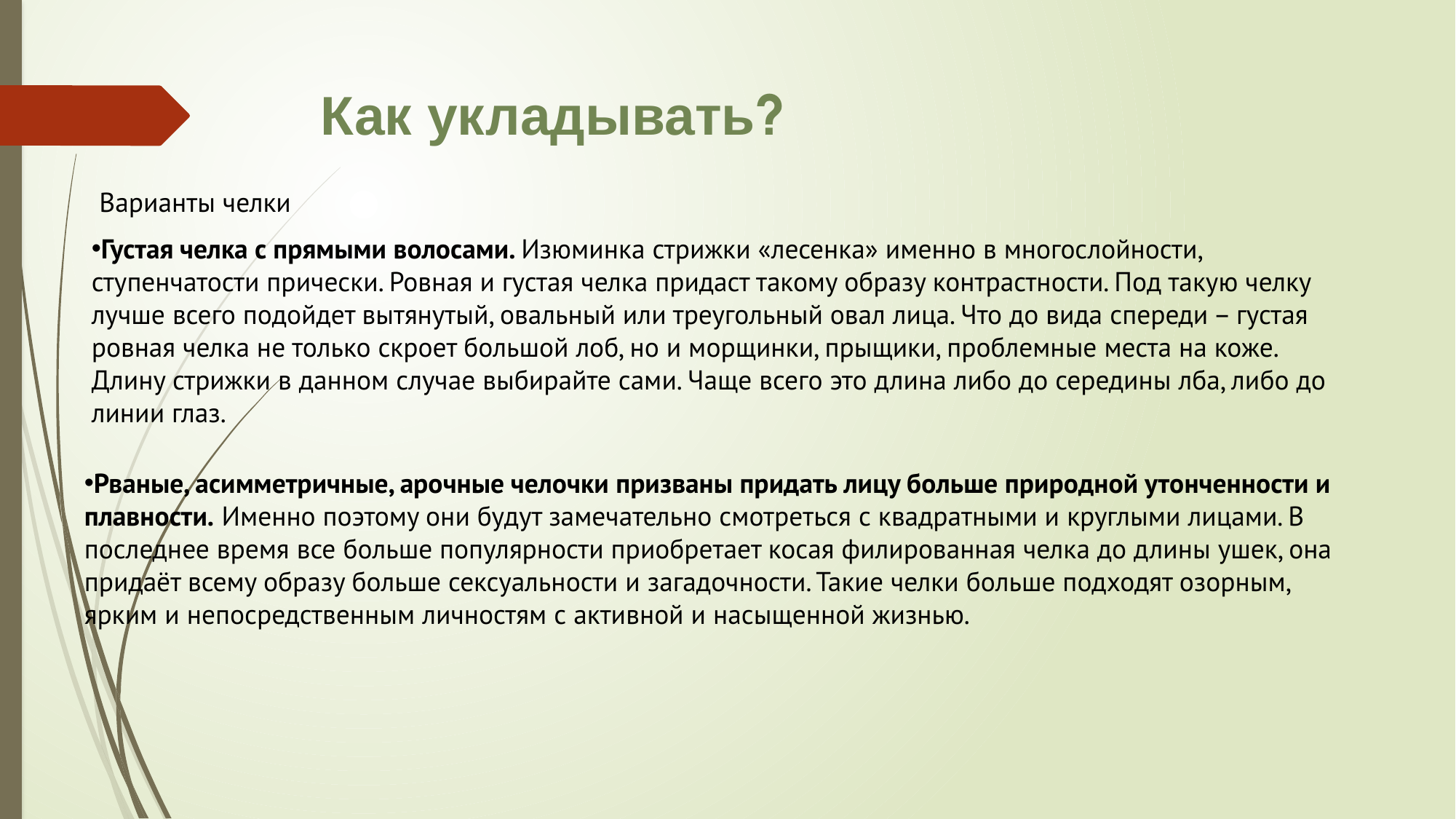

# Как укладывать?
Варианты челки
Густая челка с прямыми волосами. Изюминка стрижки «лесенка» именно в многослойности, ступенчатости прически. Ровная и густая челка придаст такому образу контрастности. Под такую челку лучше всего подойдет вытянутый, овальный или треугольный овал лица. Что до вида спереди – густая ровная челка не только скроет большой лоб, но и морщинки, прыщики, проблемные места на коже. Длину стрижки в данном случае выбирайте сами. Чаще всего это длина либо до середины лба, либо до линии глаз.
Рваные, асимметричные, арочные челочки призваны придать лицу больше природной утонченности и плавности. Именно поэтому они будут замечательно смотреться с квадратными и круглыми лицами. В последнее время все больше популярности приобретает косая филированная челка до длины ушек, она придаёт всему образу больше сексуальности и загадочности. Такие челки больше подходят озорным, ярким и непосредственным личностям с активной и насыщенной жизнью.